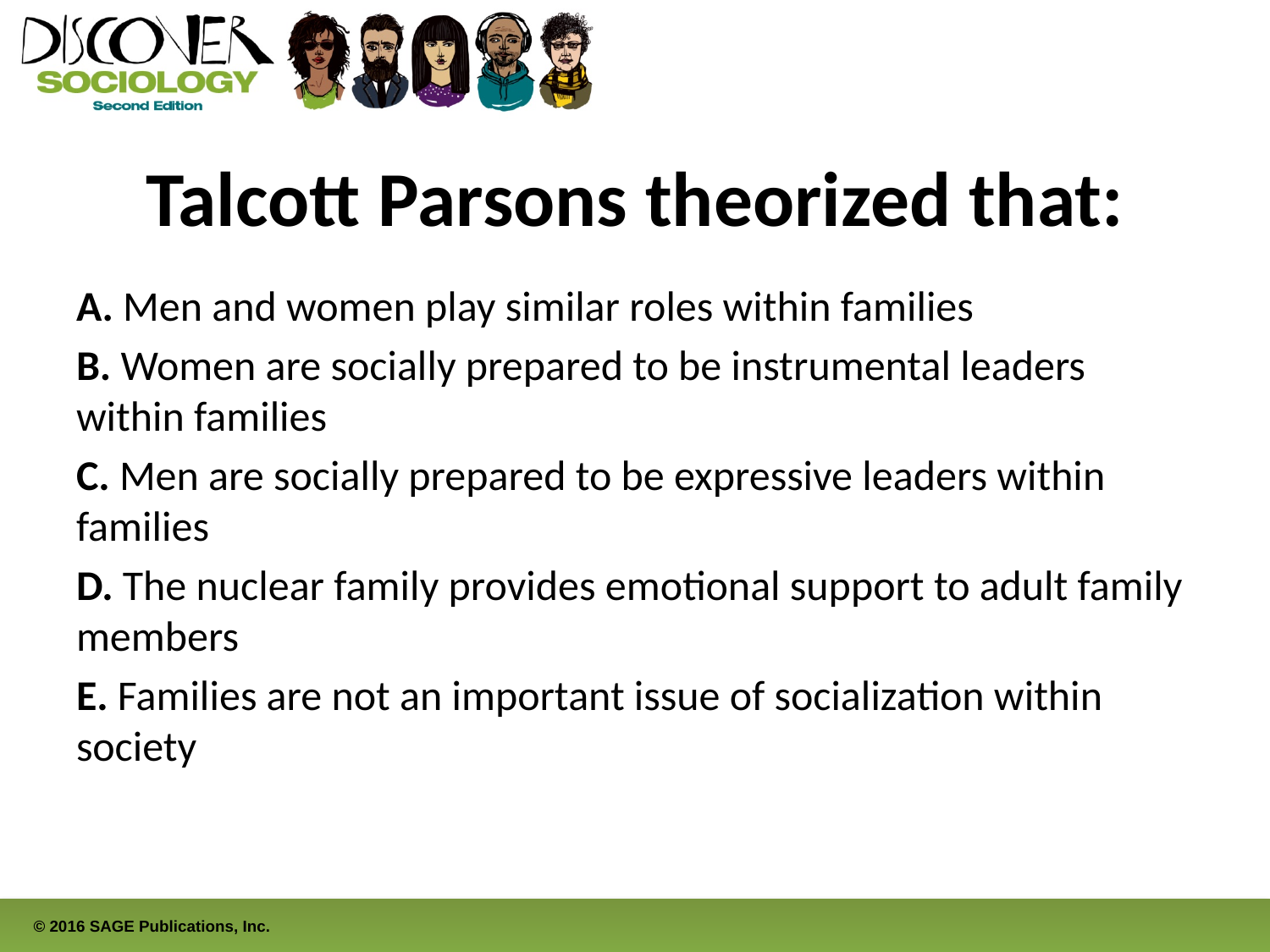

# Talcott Parsons theorized that:
A. Men and women play similar roles within families
B. Women are socially prepared to be instrumental leaders within families
C. Men are socially prepared to be expressive leaders within families
D. The nuclear family provides emotional support to adult family members
E. Families are not an important issue of socialization within society